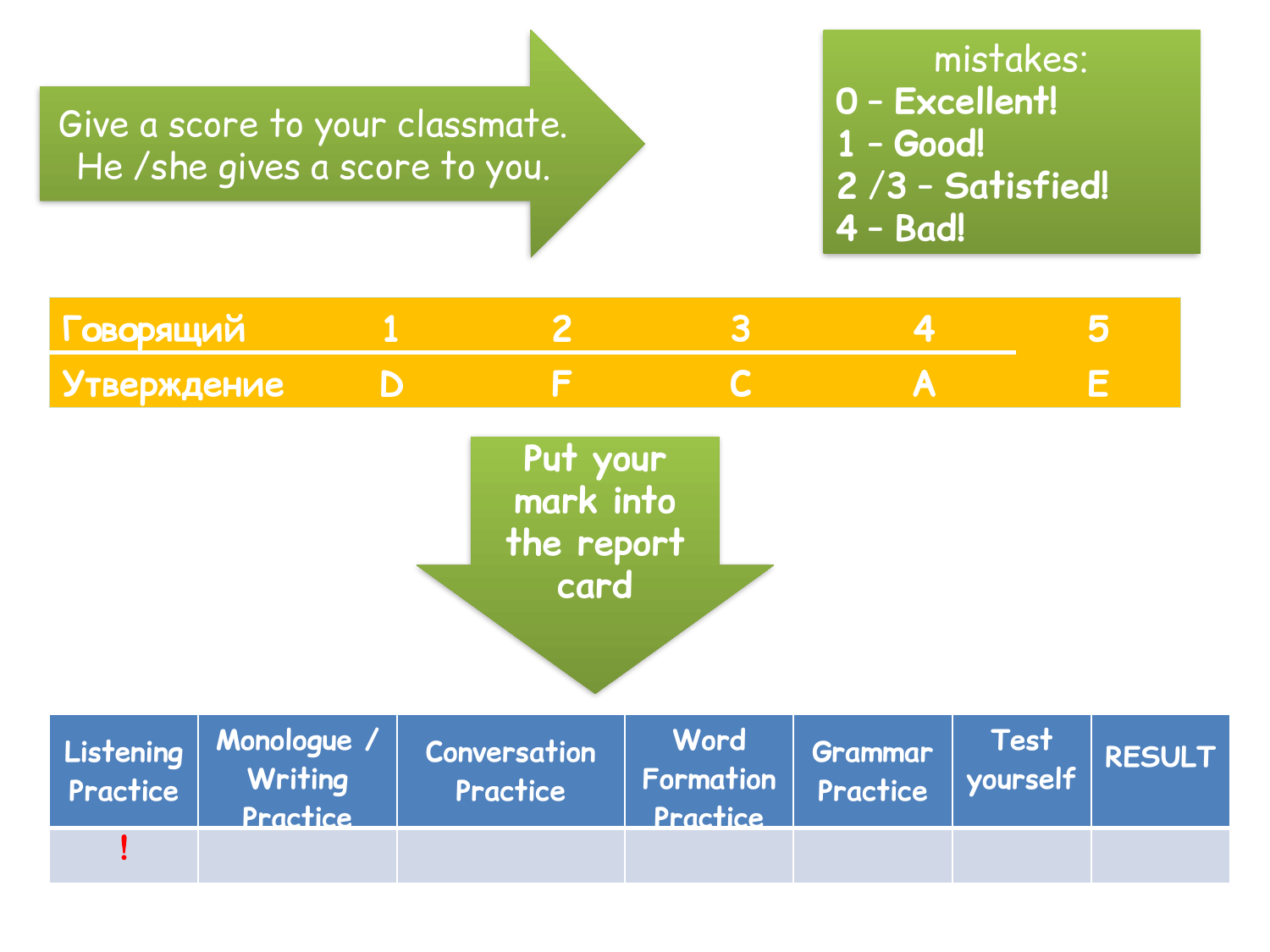

Give a score to your classmate.
He /she gives a score to you.
mistakes:
0 – Excellent!
1 – Good!
2 /3 – Satisfied!
4 – Bad!
| Говорящий | 1 | 2 | 3 | 4 | 5 |
| --- | --- | --- | --- | --- | --- |
| Утверждение | D | F | C | A | E |
Put your mark into the report card
| Listening Practice | Monologue / Writing Practice | Conversation Practice | Word Formation Practice | Grammar Practice | Test yourself | RESULT |
| --- | --- | --- | --- | --- | --- | --- |
| ! |  |  |  |  |  |  |